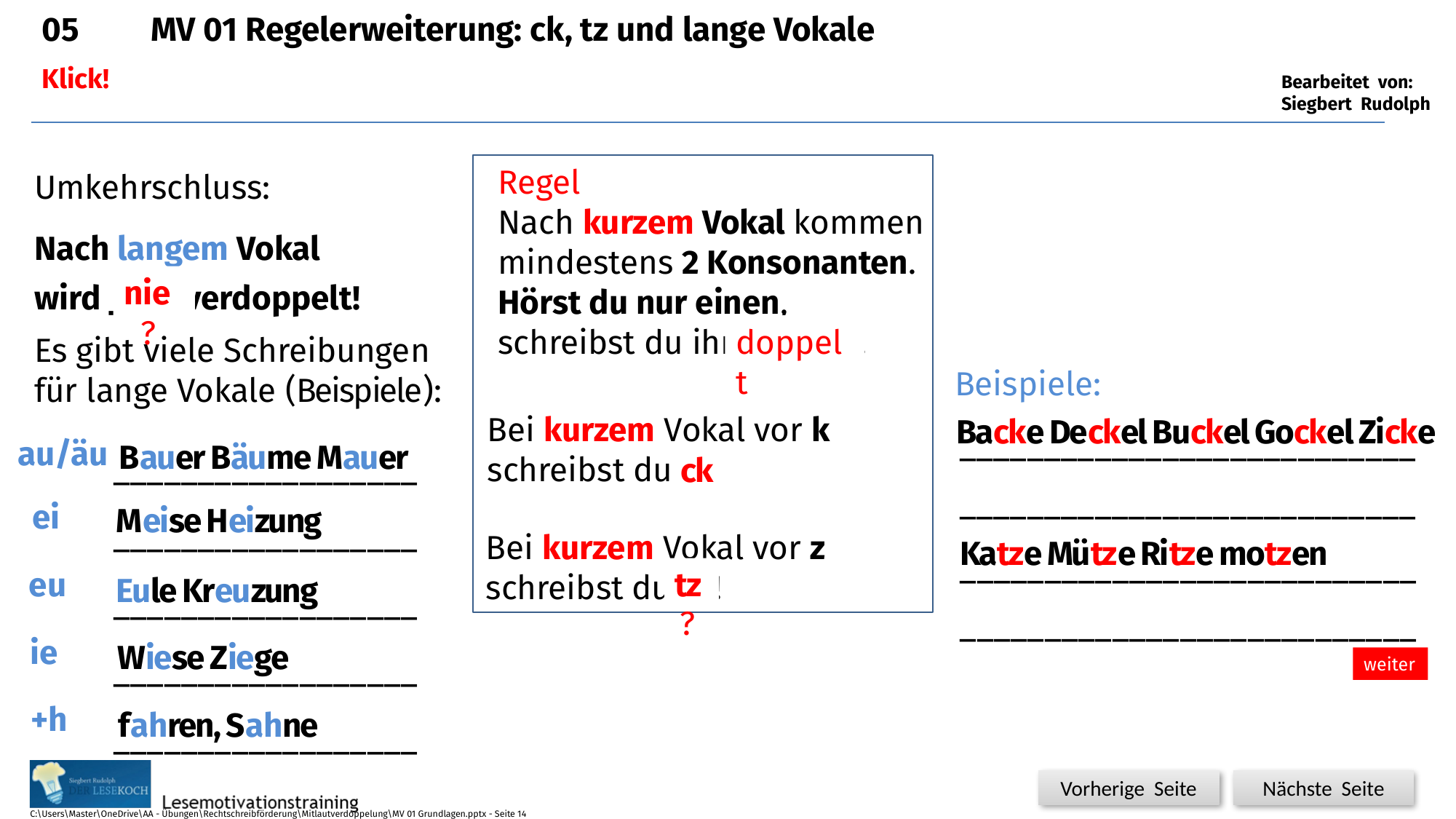

05	MV 01 Regelerweiterung: ck, tz und lange Vokale
7
Klick!

Regel
Nach kurzem Vokal kommen
mindestens 2 Konsonanten.
Hörst du nur einen,
schreibst du ihn ______ !

Umkehrschluss:
Nach langem Vokal
wird ____ verdoppelt!
nie
???
?????
doppelt
Es gibt viele Schreibungen für lange Vokale (Beispiele):
Beispiele:
Bei kurzem Vokal vor k
schreibst du ___!
???
Backe Deckel Buckel Gockel Zicke
___________________________
___________________________
au/äu
???
Bauer Bäume Mauer
__________________
__________________
__________________
__________________
__________________
ck
???
ei
???
Meise Heizung
Bei kurzem Vokal vor z
schreibst du __!
???
Katze Mütze Ritze motzen
___________________________
___________________________
???
eu
tz
???
Eule Kreuzung
ie
???
Wiese Ziege
weiter
+h
???
fahren, Sahne
C:\Users\Master\OneDrive\AA - Übungen\Rechtschreibförderung\Mitlautverdoppelung\MV 01 Grundlagen.pptx - Seite 14